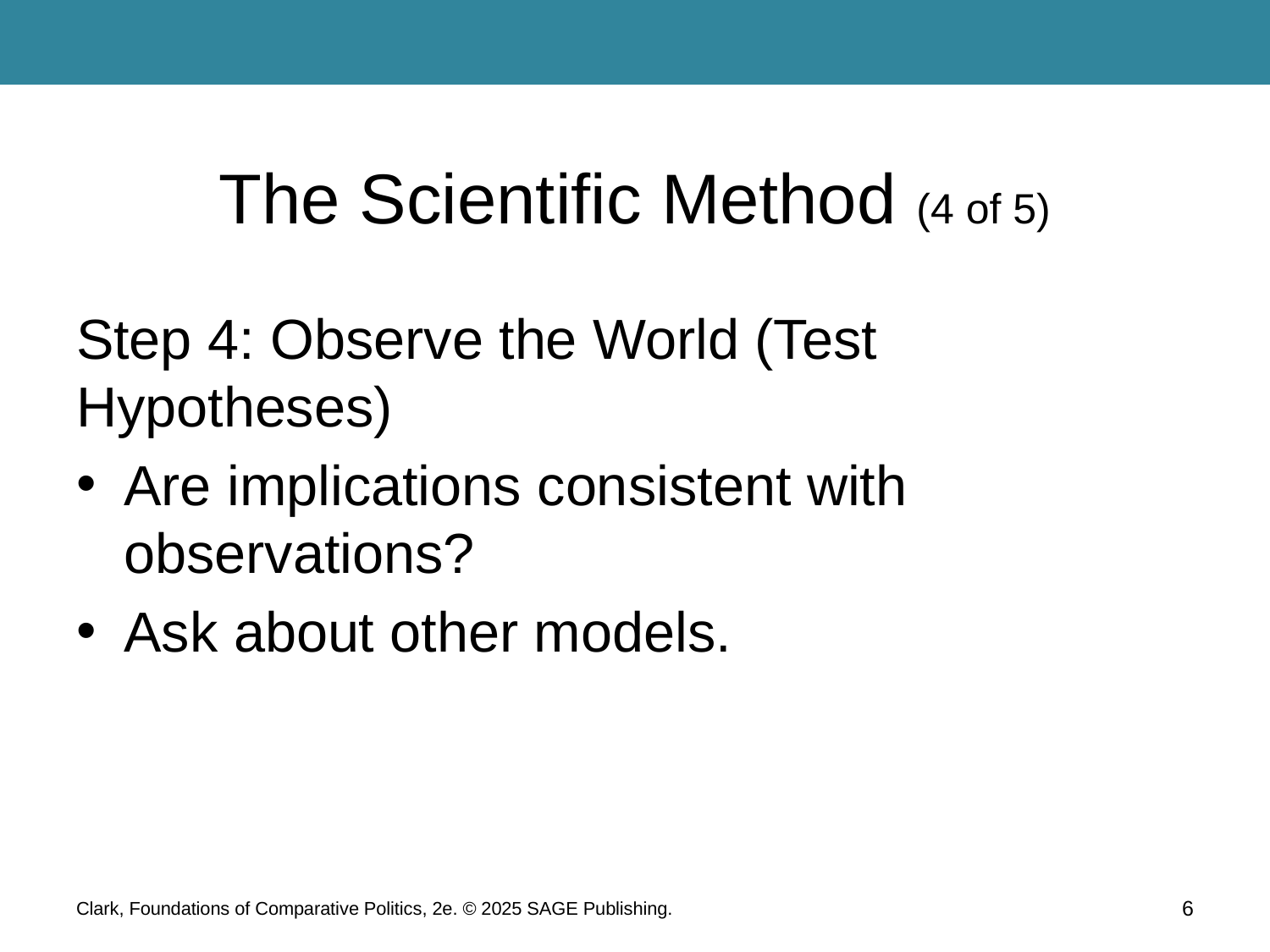

# The Scientific Method (4 of 5)
Step 4: Observe the World (Test Hypotheses)
Are implications consistent with observations?
Ask about other models.
Clark, Foundations of Comparative Politics, 2e. © 2025 SAGE Publishing.
6